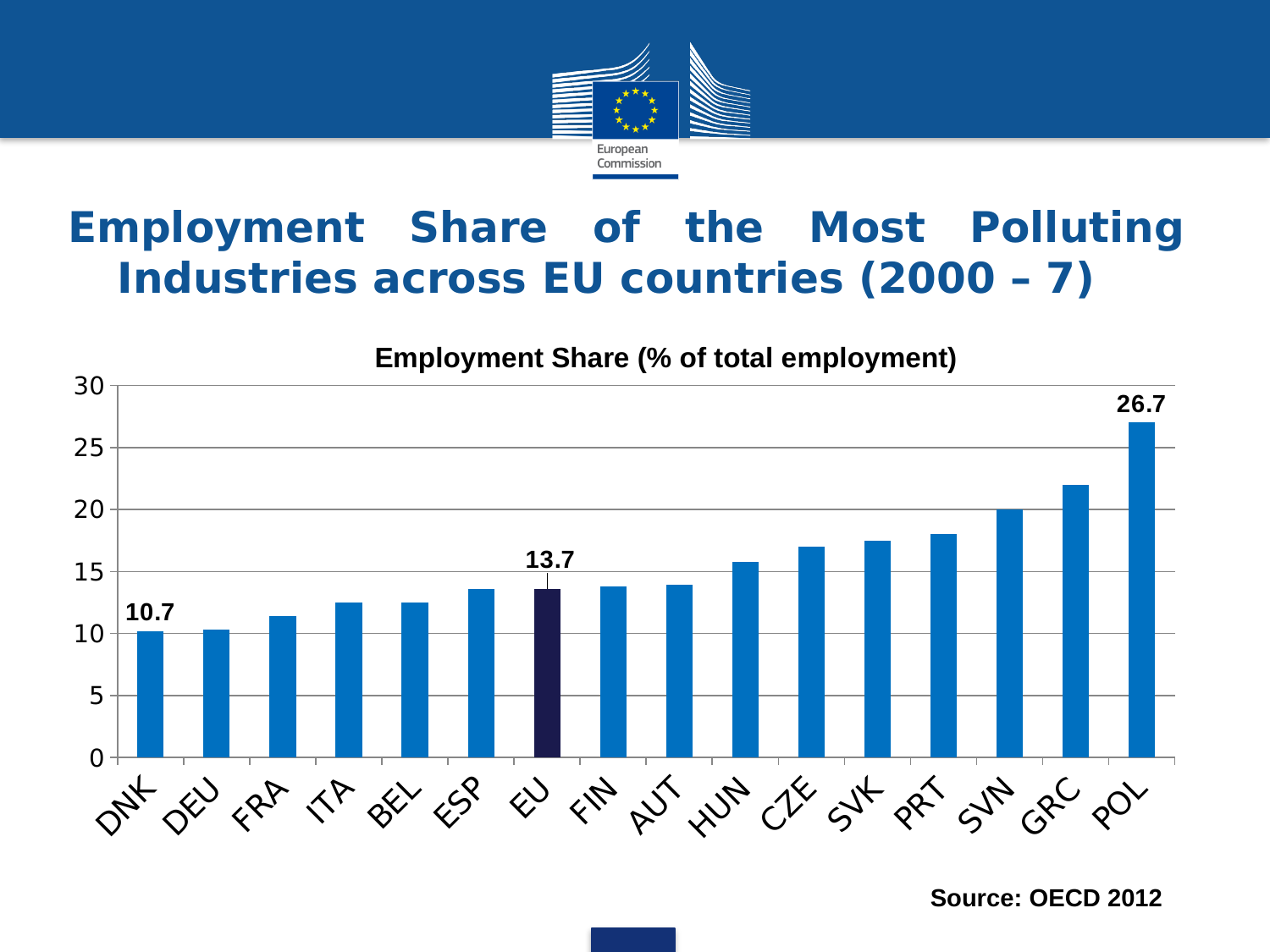

# Employment Share of the Most Polluting Industries across EU countries (2000 – 7)

### Chart

| Category | Employment % Share of the Most Polluting Industries (2000-7) |
|---|---|
| DNK | 10.2 |
| DEU | 10.3 |
| FRA | 11.4 |
| ITA | 12.5 |
| BEL | 12.5 |
| ESP | 13.6 |
| EU | 13.6 |
| FIN | 13.8 |
| AUT | 13.9 |
| HUN | 15.8 |
| CZE | 17.0 |
| SVK | 17.5 |
| PRT | 18.0 |
| SVN | 20.0 |
| GRC | 22.0 |
| POL | 27.0 |
Source: OECD 2012